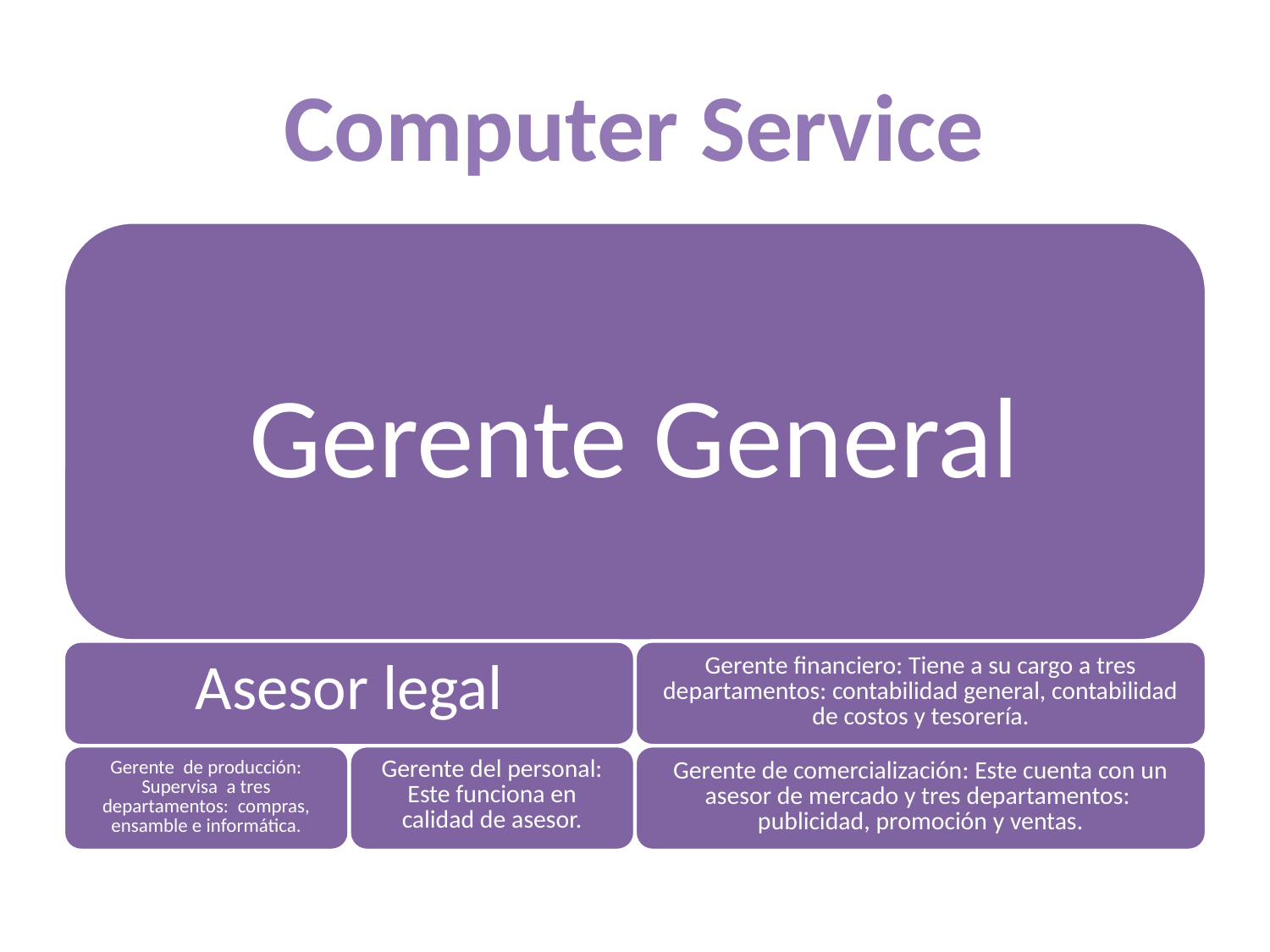

Computer Service
Gerente General
Asesor legal
Gerente  de producción: Supervisa  a tres departamentos:  compras, ensamble e informática.
Gerente del personal: Este funciona en calidad de asesor.
Gerente financiero: Tiene a su cargo a tres departamentos: contabilidad general, contabilidad de costos y tesorería.
Gerente de comercialización: Este cuenta con un asesor de mercado y tres departamentos:  publicidad, promoción y ventas.